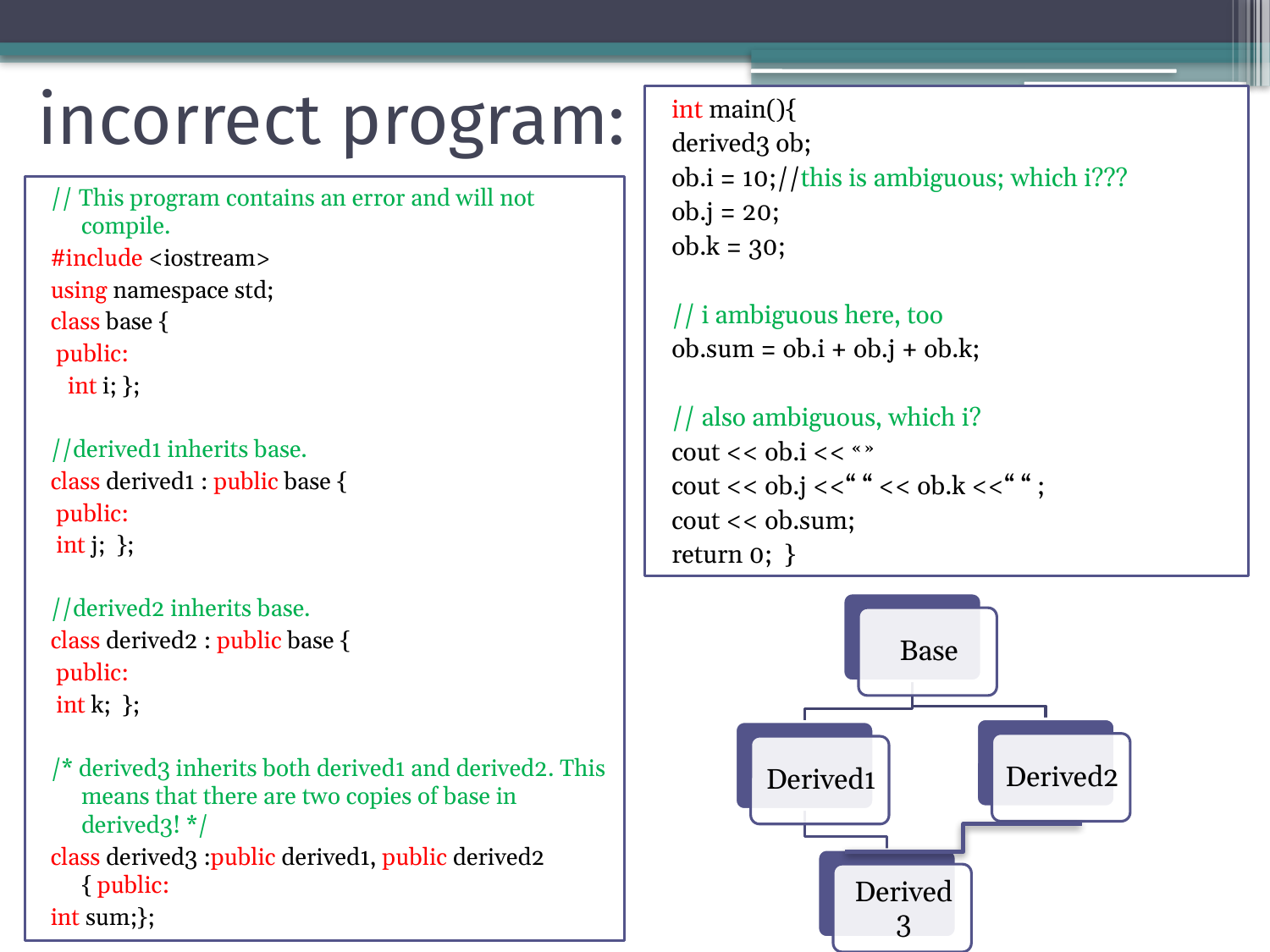

# incorrect program:
int main(){
derived3 ob;
ob.i = 10;//this is ambiguous; which i???
ob.j = 20;
ob.k = 30;

// i ambiguous here, too
ob.sum = ob.i + ob.j + ob.k;

// also ambiguous, which i?
cout << ob.i << « »
cout << ob.j <<“ “ << ob.k <<“ “ ;
cout << ob.sum;
return 0;  }

// This program contains an error and will not compile.
#include <iostream>
using namespace std;
class base {
 public:
   int i; };

//derived1 inherits base.
class derived1 : public base {
 public:
 int j;  };

//derived2 inherits base.
class derived2 : public base {
 public:
 int k;  };

/* derived3 inherits both derived1 and derived2. This means that there are two copies of base in derived3! */
class derived3 :public derived1, public derived2 { public:
int sum;};

Base
Derived1
Derived 3
Derived2